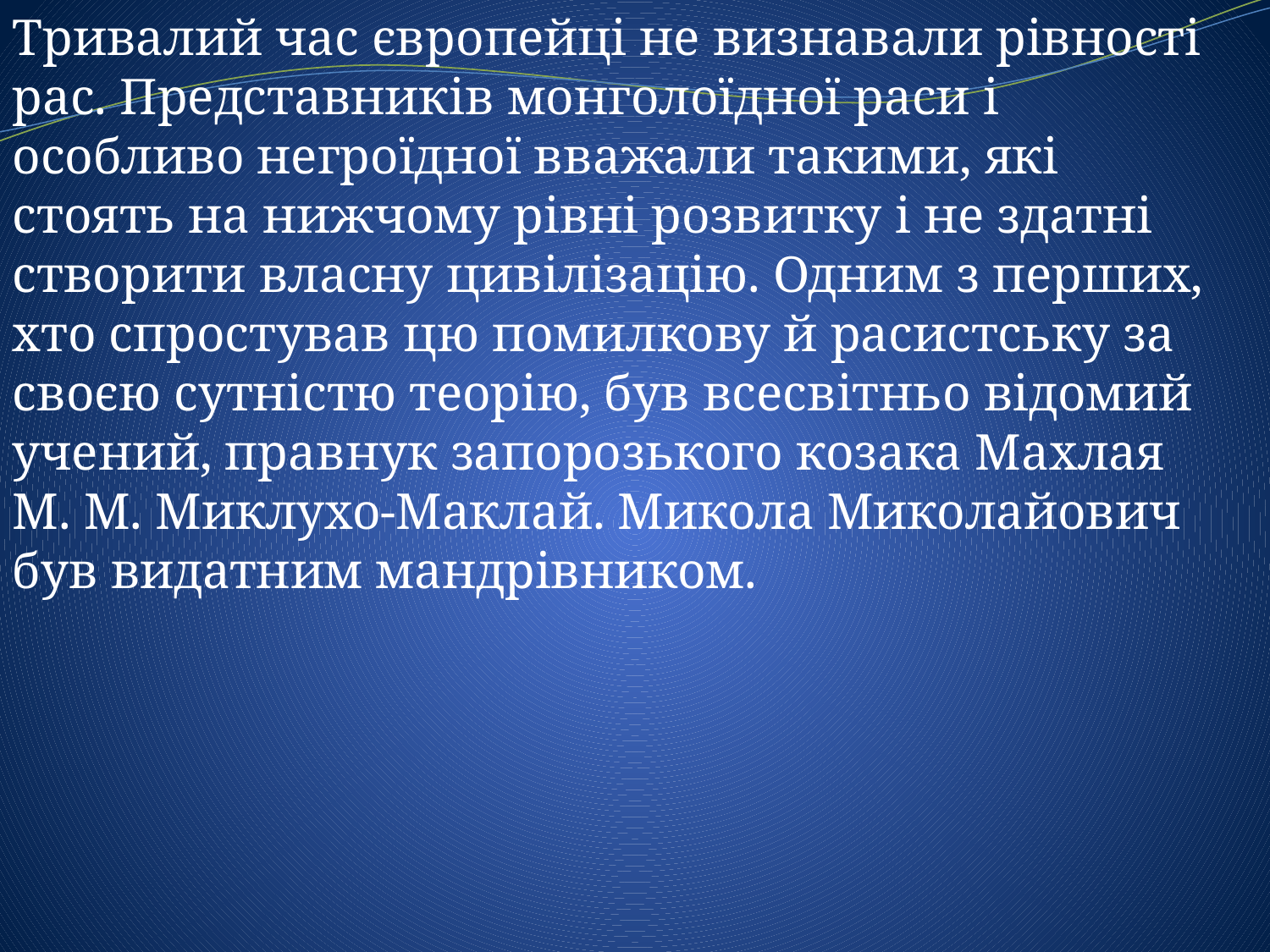

Тривалий час європейці не визнавали рівності рас. Представників монголоїдної раси і особливо негроїдної вважали такими, які стоять на нижчому рівні розвитку і не здатні створити власну цивілізацію. Одним з перших, хто спростував цю помилкову й расистську за своєю сутністю теорію, був всесвітньо відомий учений, правнук запорозького козака Махлая М. М. Миклухо-Маклай. Микола Миколайович був видатним мандрівником.